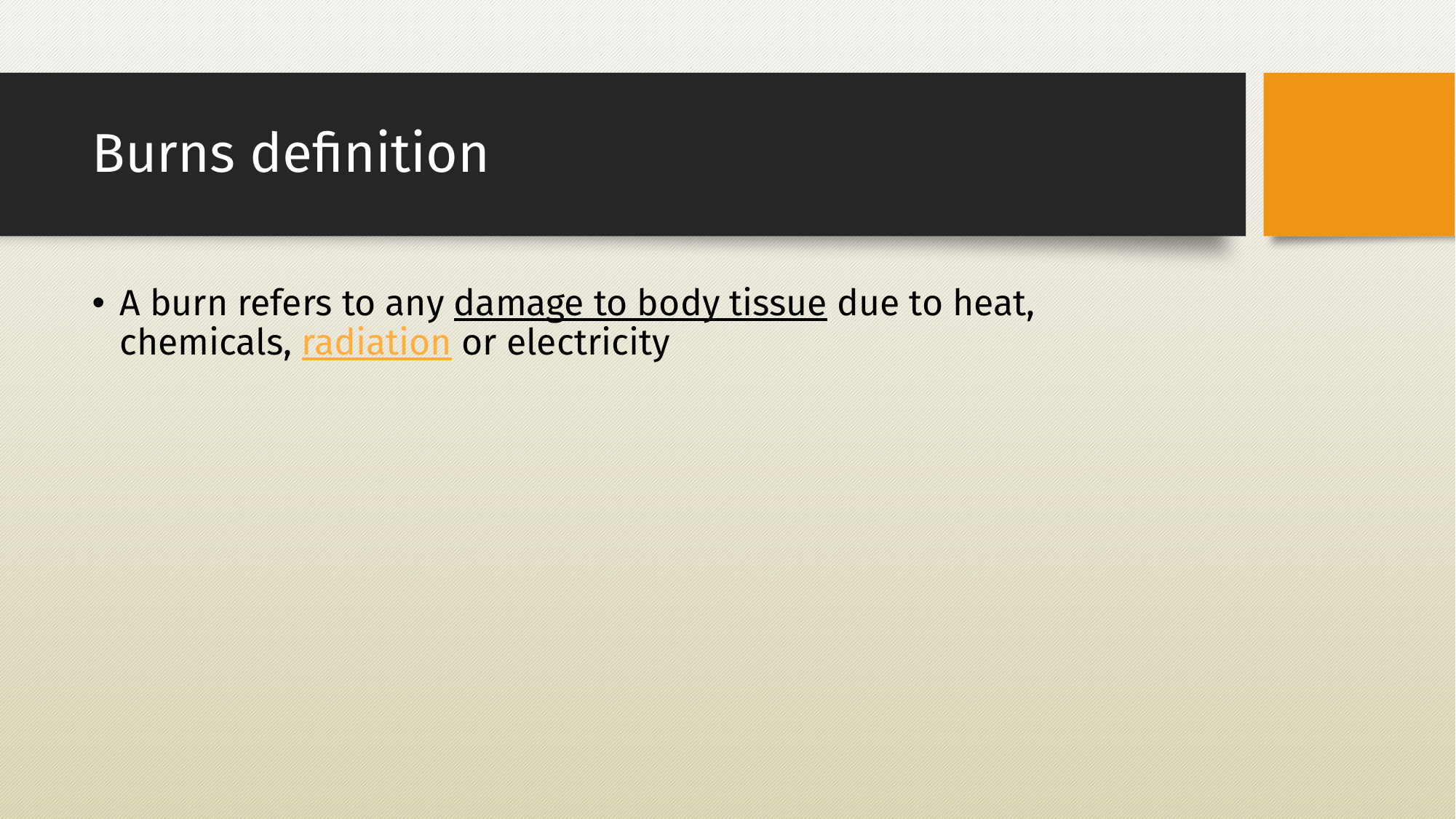

# Burns definition
A burn refers to any damage to body tissue due to heat, chemicals, radiation or electricity